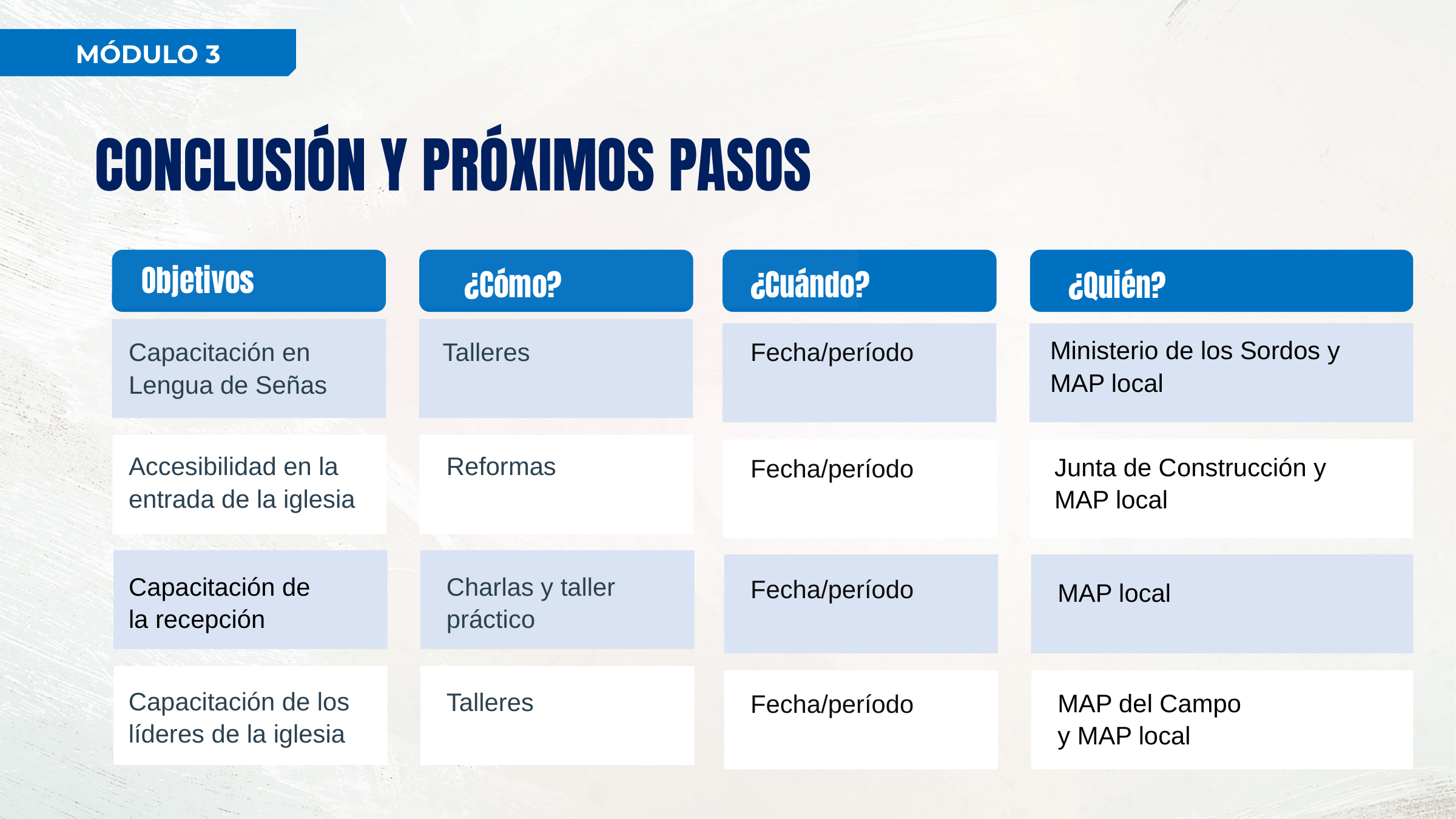

MÓDULO 3
CONCLUSIÓN Y PRÓXIMOS PASOS

Objetivos
¿Cómo?
¿Cuándo?
¿Quién?

Ministerio de los Sordos y
MAP local
Capacitación en Lengua de Señas
Talleres
Fecha/período

Accesibilidad en la entrada de la iglesia
Reformas
Junta de Construcción y
MAP local
Fecha/período

Capacitación de la recepción
Charlas y taller práctico
Fecha/período
MAP local

Capacitación de los líderes de la iglesia
Talleres
MAP del Campo
y MAP local
Fecha/período